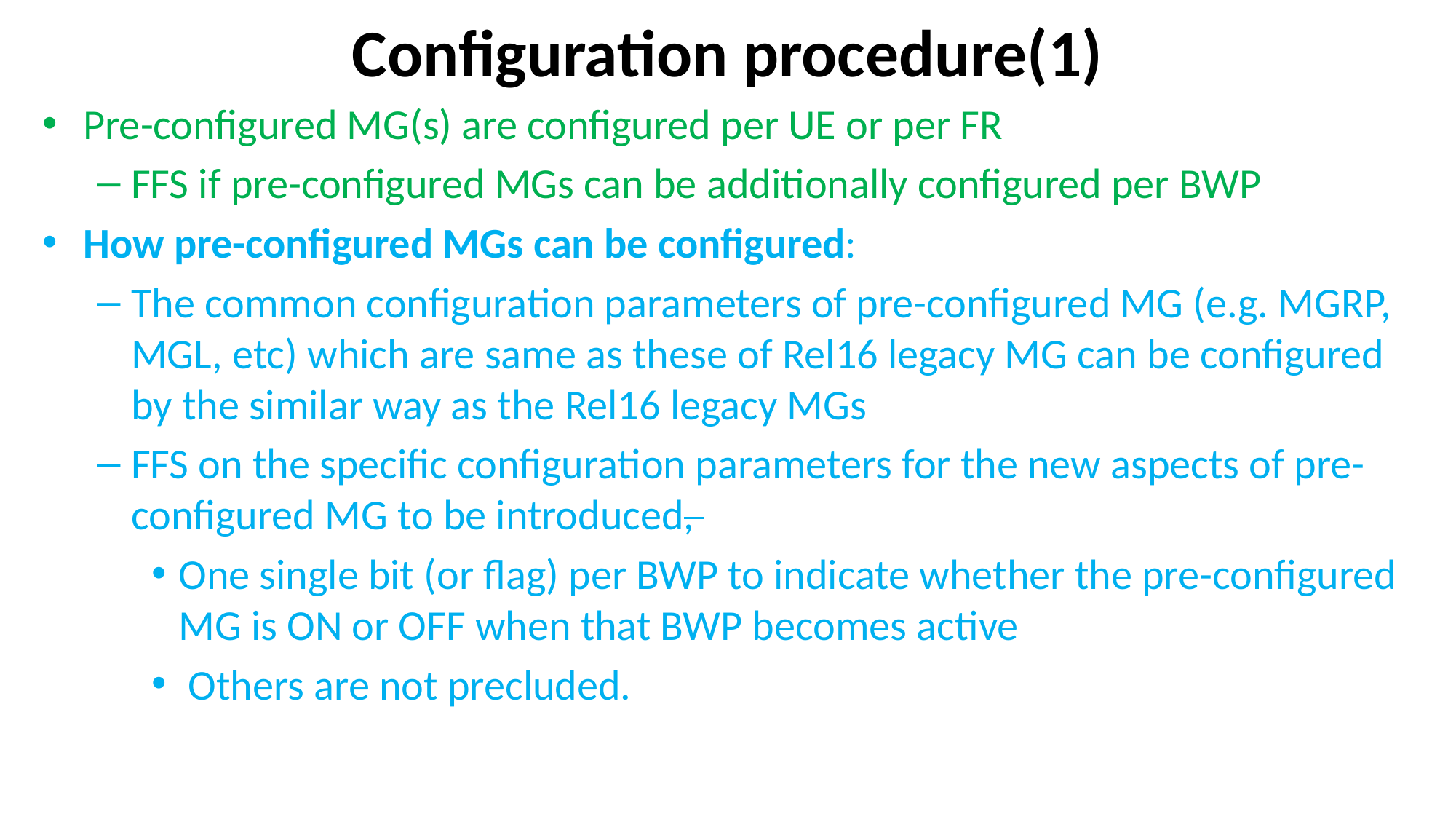

# Configuration procedure(1)
Pre-configured MG(s) are configured per UE or per FR
FFS if pre-configured MGs can be additionally configured per BWP
How pre-configured MGs can be configured:
The common configuration parameters of pre-configured MG (e.g. MGRP, MGL, etc) which are same as these of Rel16 legacy MG can be configured by the similar way as the Rel16 legacy MGs
FFS on the specific configuration parameters for the new aspects of pre-configured MG to be introduced,
One single bit (or flag) per BWP to indicate whether the pre-configured MG is ON or OFF when that BWP becomes active
 Others are not precluded.